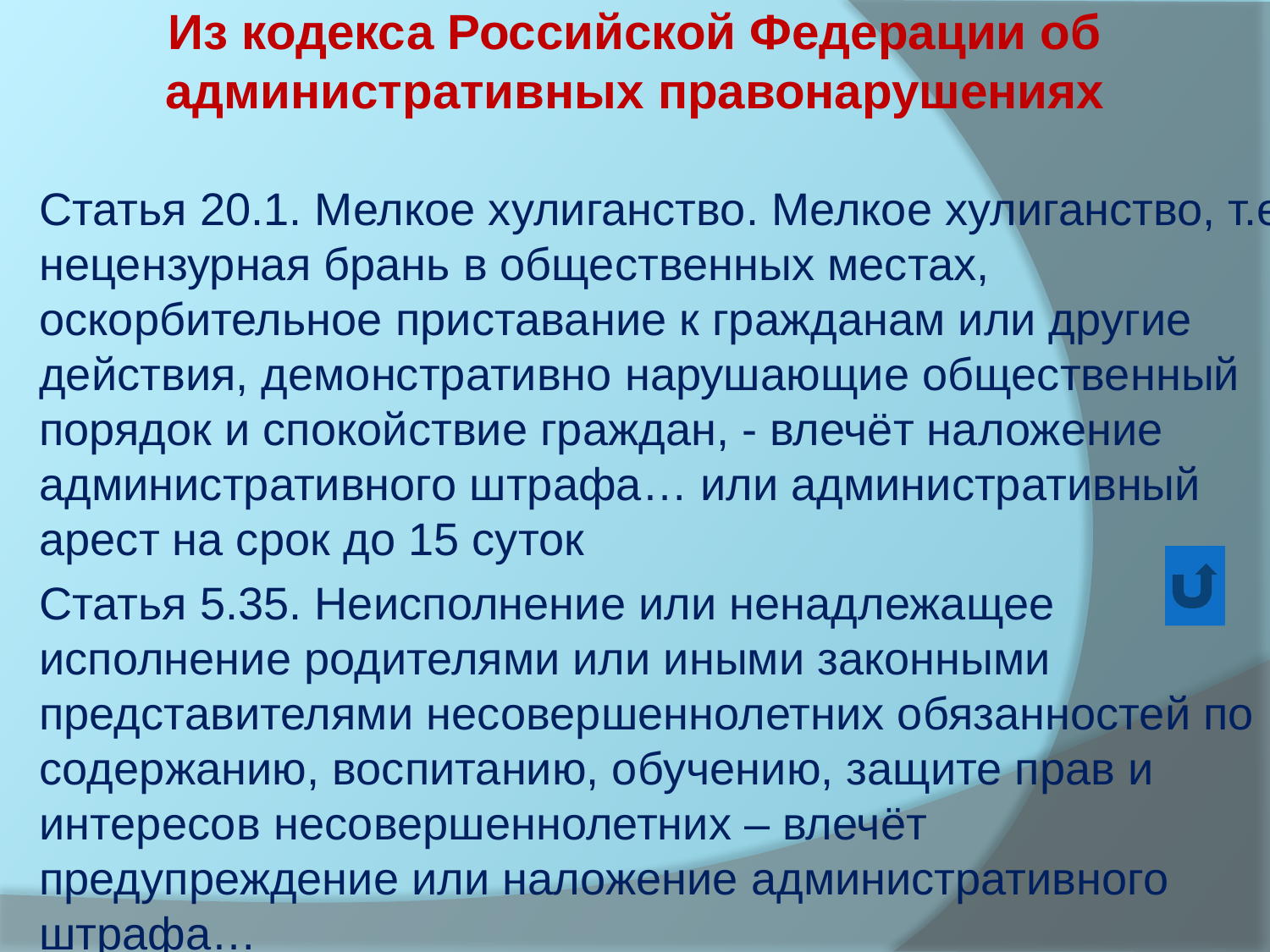

Из кодекса Российской Федерации об административных правонарушениях
Статья 20.1. Мелкое хулиганство. Мелкое хулиганство, т.е. нецензурная брань в общественных местах, оскорбительное приставание к гражданам или другие действия, демонстративно нарушающие общественный порядок и спокойствие граждан, - влечёт наложение административного штрафа… или административный арест на срок до 15 суток
Статья 5.35. Неисполнение или ненадлежащее исполнение родителями или иными законными представителями несовершеннолетних обязанностей по содержанию, воспитанию, обучению, защите прав и интересов несовершеннолетних – влечёт предупреждение или наложение административного штрафа…